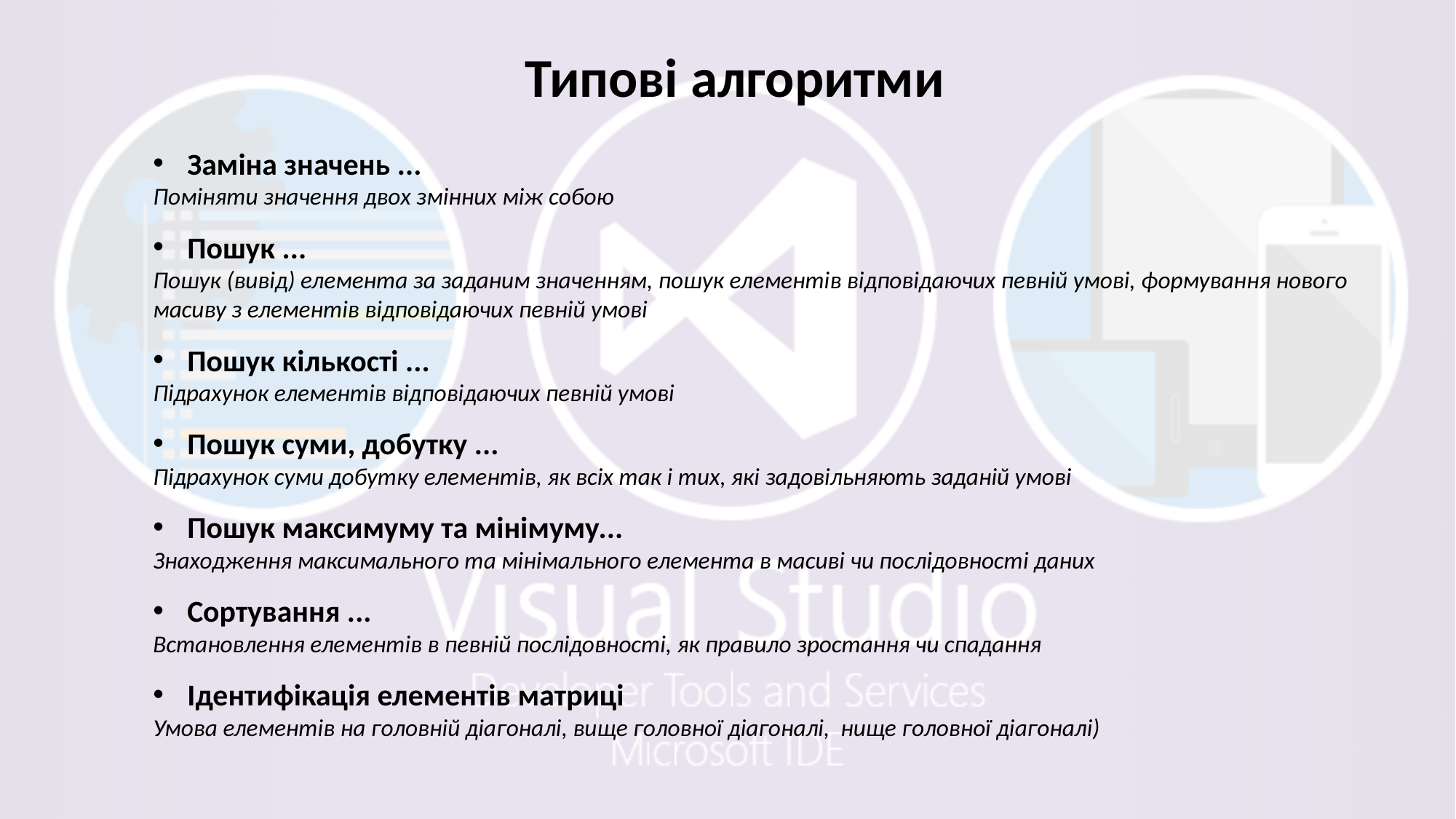

Типові алгоритми
Заміна значень ...
Поміняти значення двох змінних між собою
Пошук ...
Пошук (вивід) елемента за заданим значенням, пошук елементів відповідаючих певній умові, формування нового масиву з елементів відповідаючих певній умові
Пошук кількості ...
Підрахунок елементів відповідаючих певній умові
Пошук суми, добутку ...
Підрахунок суми добутку елементів, як всіх так і тих, які задовільняють заданій умові
Пошук максимуму та мінімуму...
Знаходження максимального та мінімального елемента в масиві чи послідовності даних
Сортування ...
Встановлення елементів в певній послідовності, як правило зростання чи спадання
Ідентифікація елементів матриці
Умова елементів на головній діагоналі, вище головної діагоналі,  нище головної діагоналі)